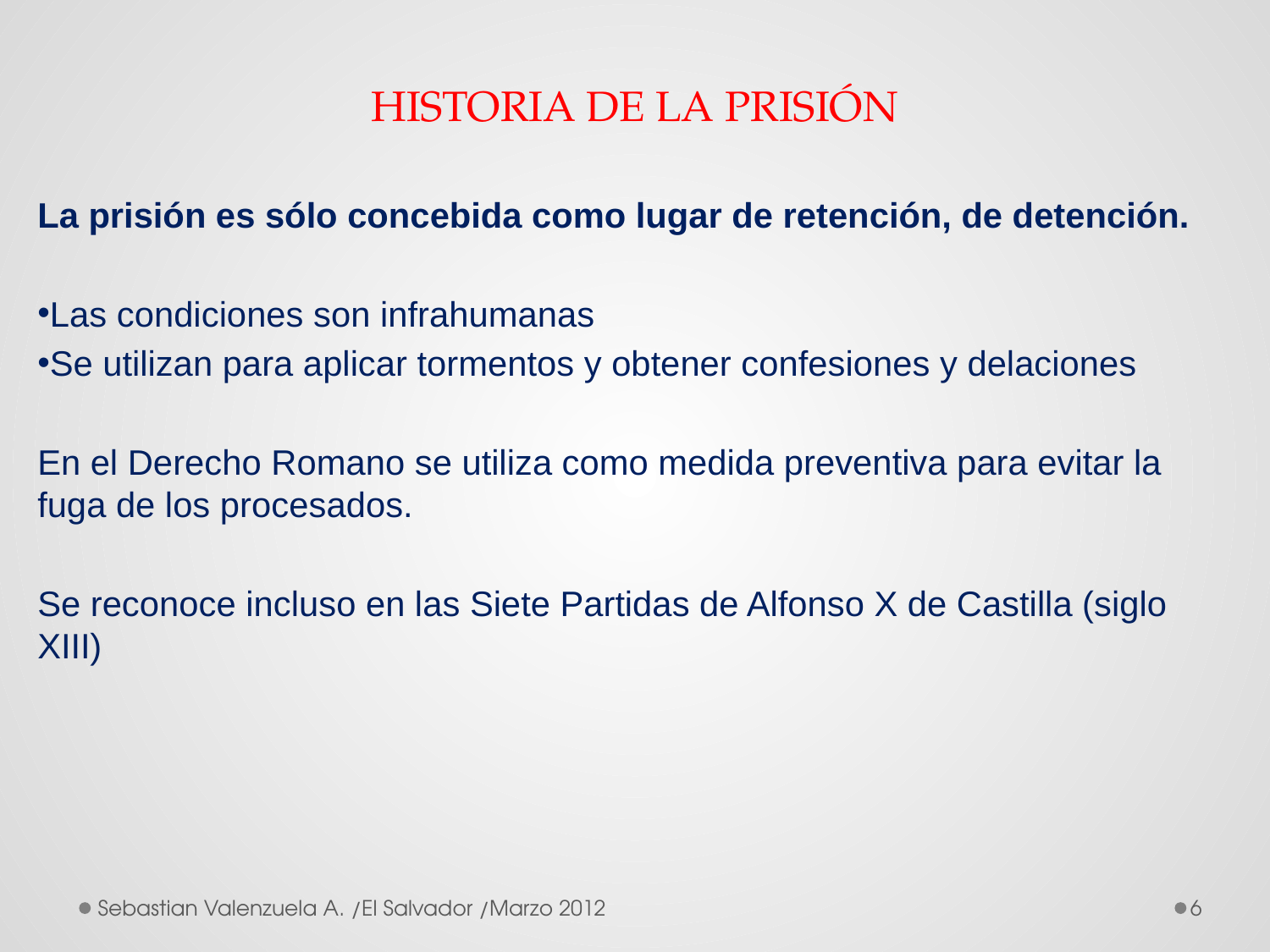

# HISTORIA DE LA PRISIÓN
La prisión es sólo concebida como lugar de retención, de detención.

Las condiciones son infrahumanas
Se utilizan para aplicar tormentos y obtener confesiones y delaciones

En el Derecho Romano se utiliza como medida preventiva para evitar la fuga de los procesados.

Se reconoce incluso en las Siete Partidas de Alfonso X de Castilla (siglo XIII)
Sebastian Valenzuela A. /El Salvador /Marzo 2012
6